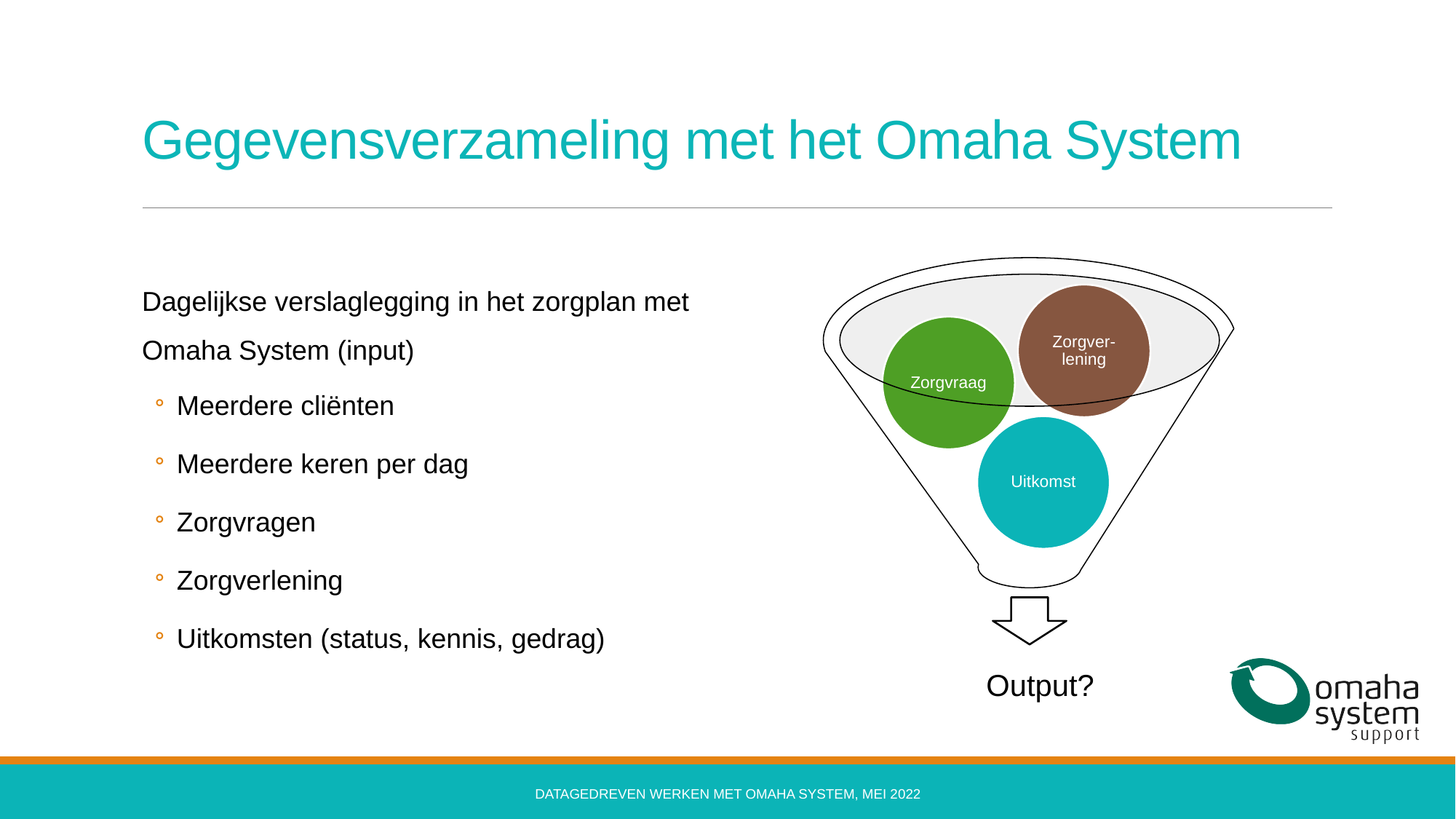

# Gegevensverzameling met het Omaha System
Output?
Uitkomst
Zorgvraag
Zorgver-lening
Dagelijkse verslaglegging in het zorgplan met Omaha System (input)
Meerdere cliënten
Meerdere keren per dag
Zorgvragen
Zorgverlening
Uitkomsten (status, kennis, gedrag)
Datagedreven werken met Omaha System, mei 2022